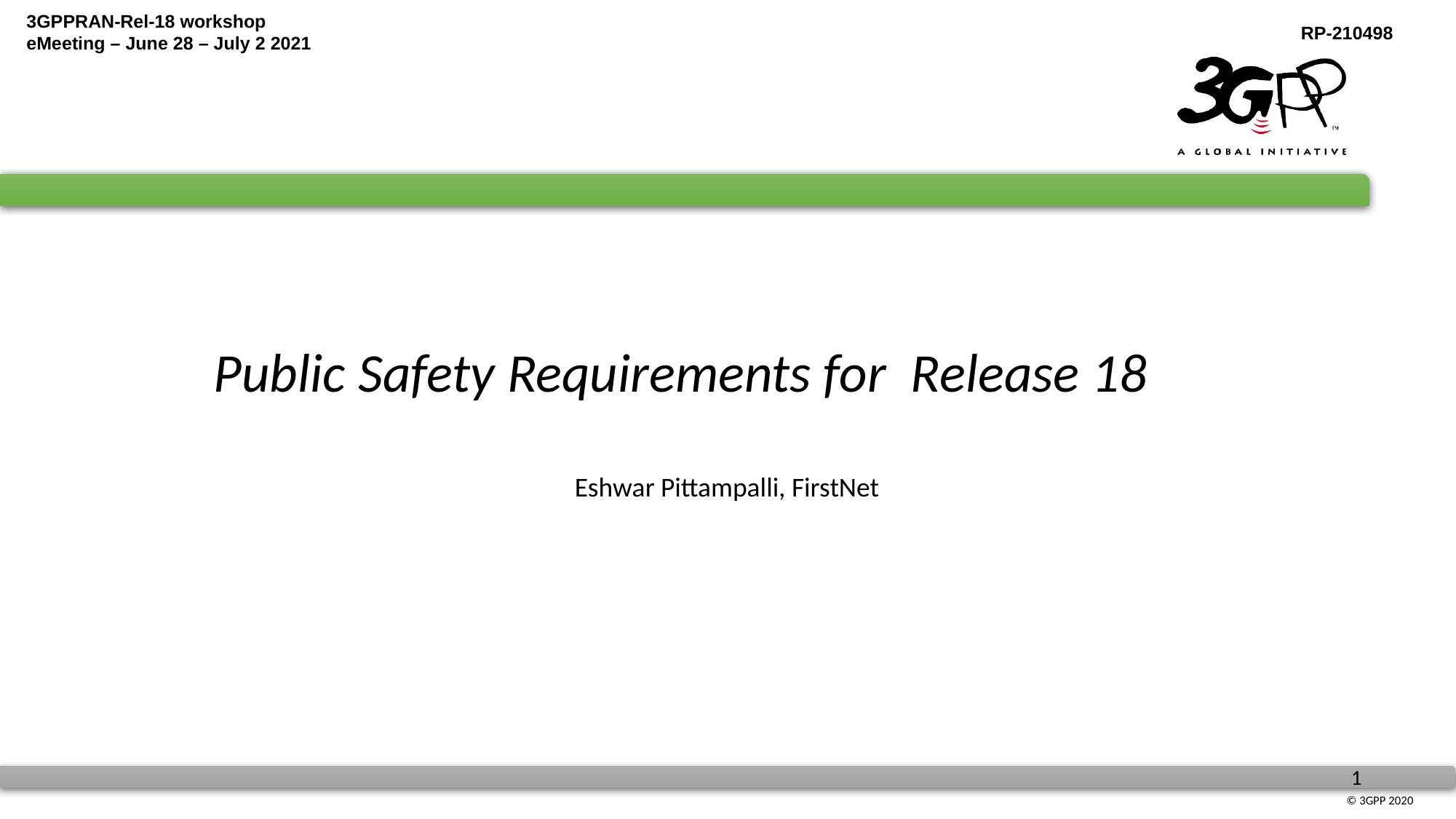

# Public Safety Requirements for  Release 18
Eshwar Pittampalli, FirstNet